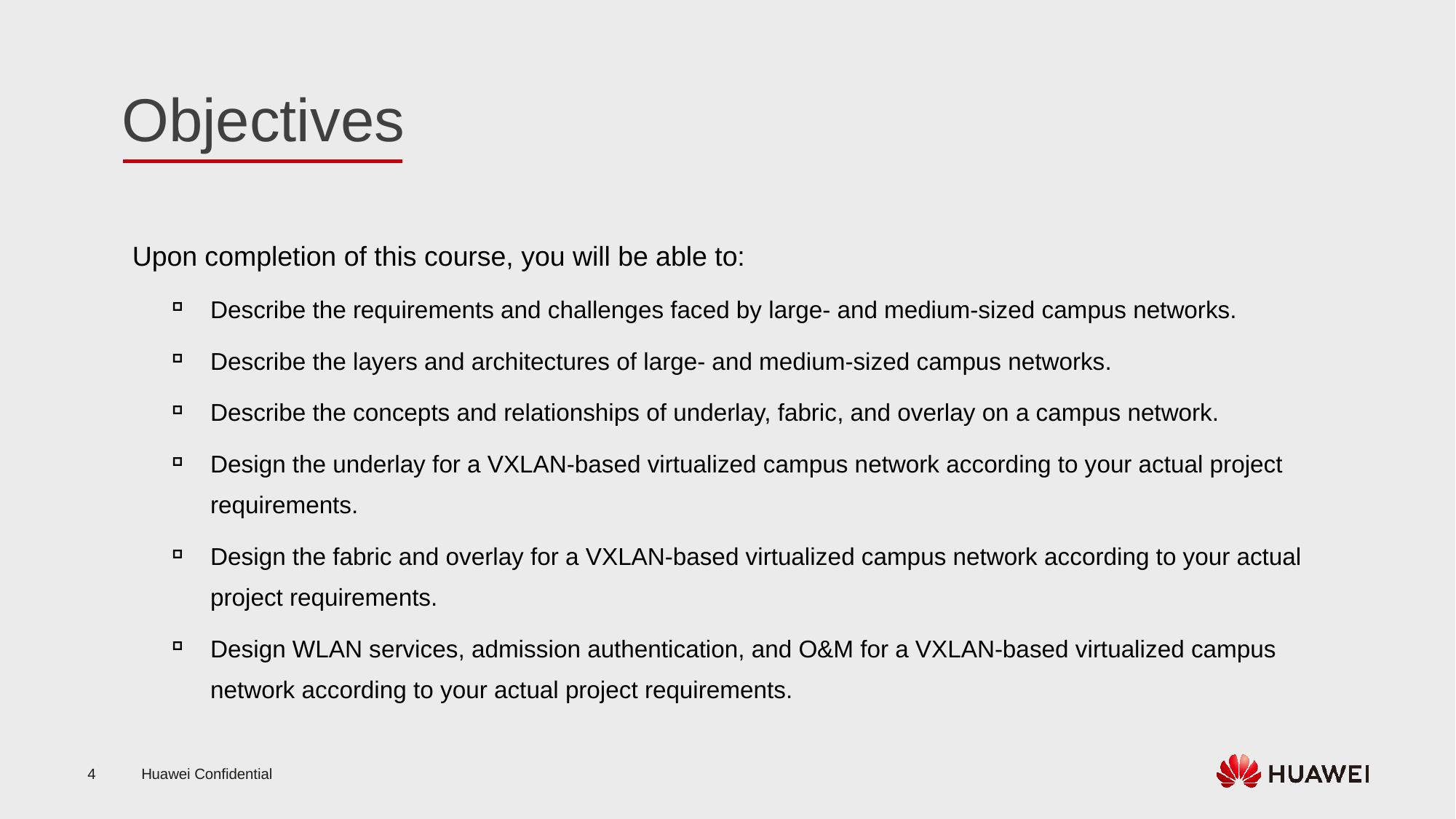

Upon completion of this course, you will be able to:
Describe the requirements and challenges faced by large- and medium-sized campus networks.
Describe the layers and architectures of large- and medium-sized campus networks.
Describe the concepts and relationships of underlay, fabric, and overlay on a campus network.
Design the underlay for a VXLAN-based virtualized campus network according to your actual project requirements.
Design the fabric and overlay for a VXLAN-based virtualized campus network according to your actual project requirements.
Design WLAN services, admission authentication, and O&M for a VXLAN-based virtualized campus network according to your actual project requirements.